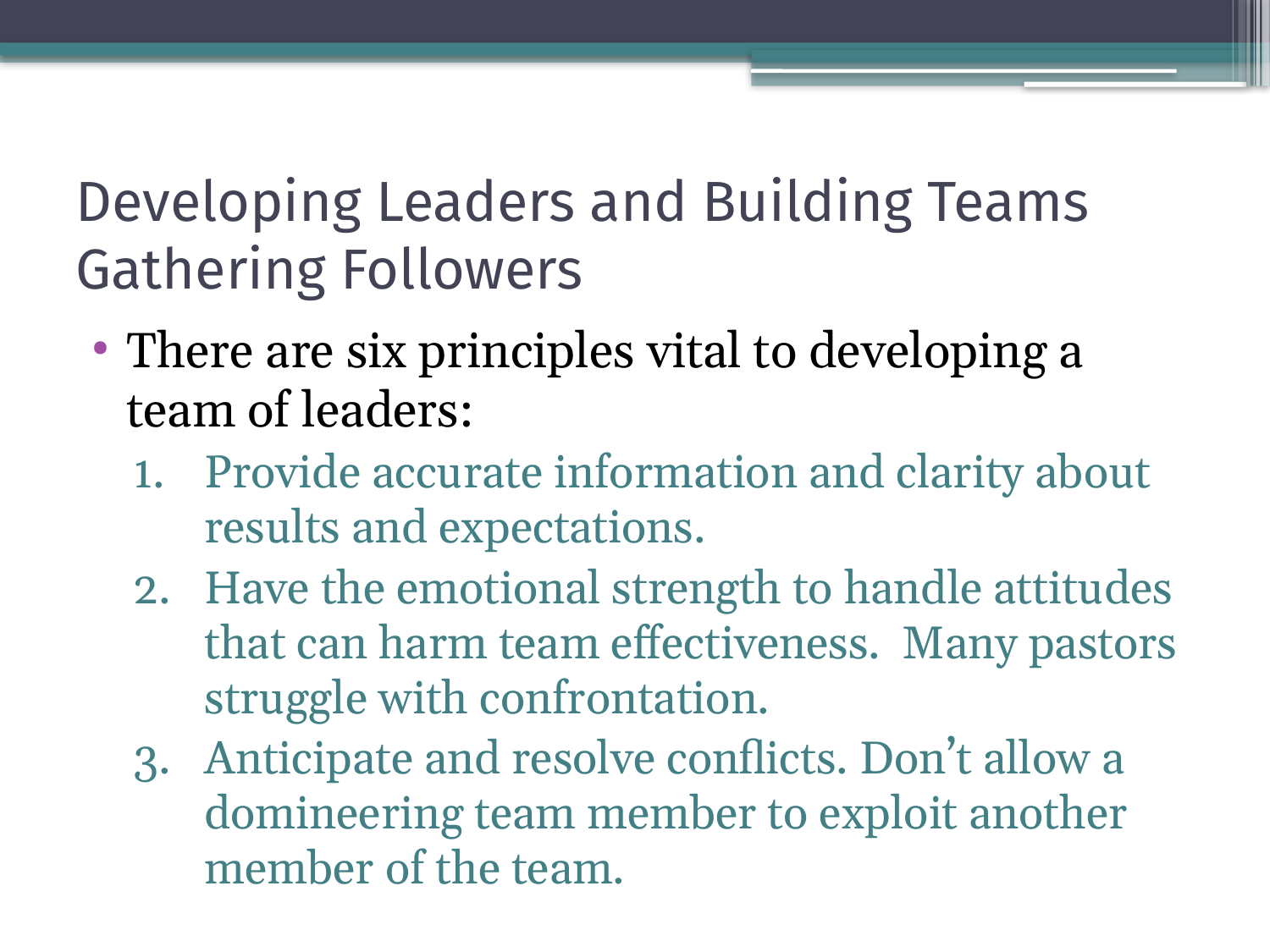

# Developing Leaders and Building Teams Gathering Followers
There are six principles vital to developing a team of leaders:
Provide accurate information and clarity about results and expectations.
Have the emotional strength to handle attitudes that can harm team effectiveness.  Many pastors struggle with confrontation.
Anticipate and resolve conflicts. Don’t allow a domineering team member to exploit another member of the team.